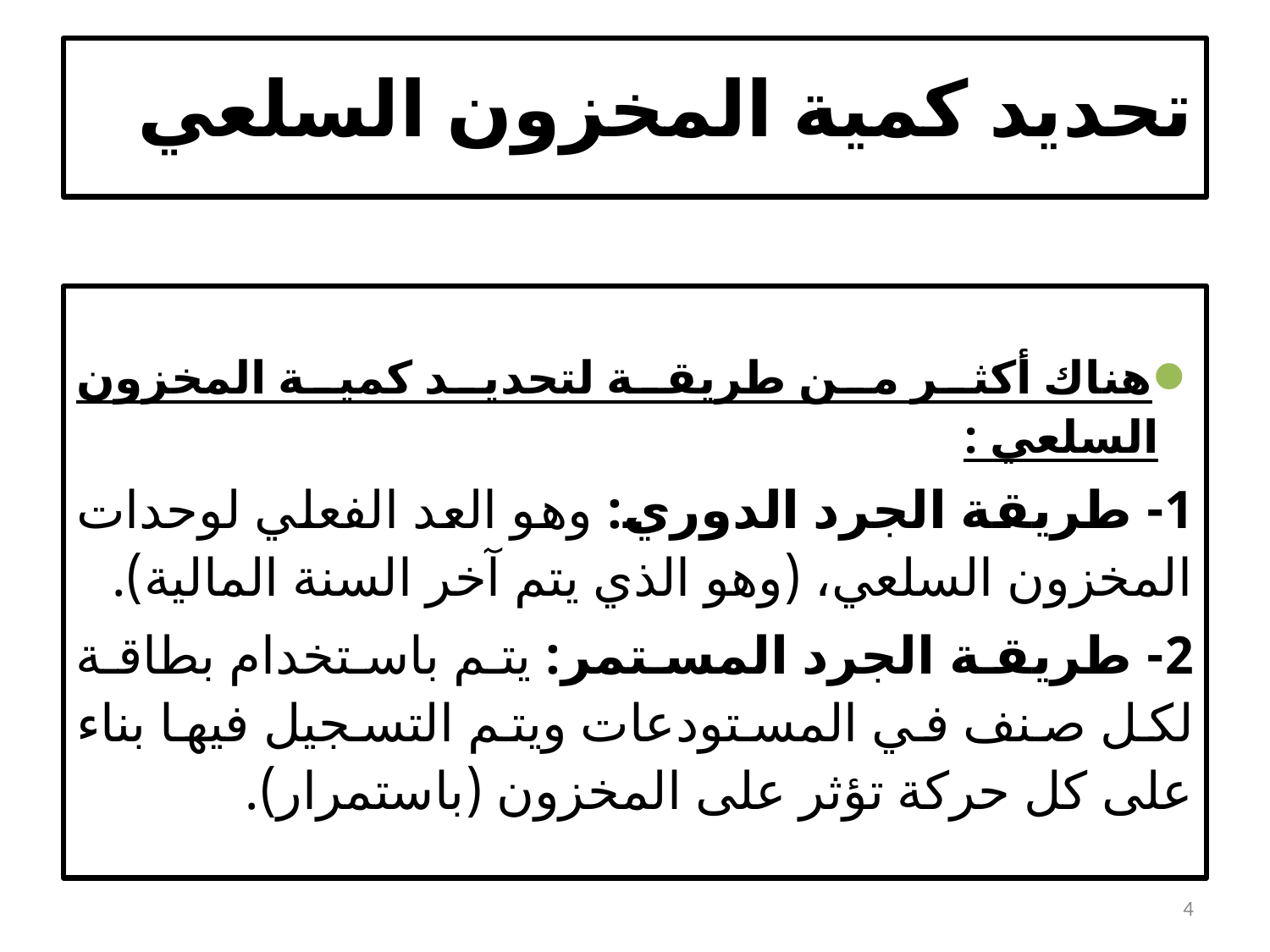

# تحديد كمية المخزون السلعي

هناك أكثر من طريقة لتحديد كمية المخزون السلعي :
1- طريقة الجرد الدوري: وهو العد الفعلي لوحدات المخزون السلعي، (وهو الذي يتم آخر السنة المالية).
2- طريقة الجرد المستمر: يتم باستخدام بطاقة لكل صنف في المستودعات ويتم التسجيل فيها بناء على كل حركة تؤثر على المخزون (باستمرار).

4